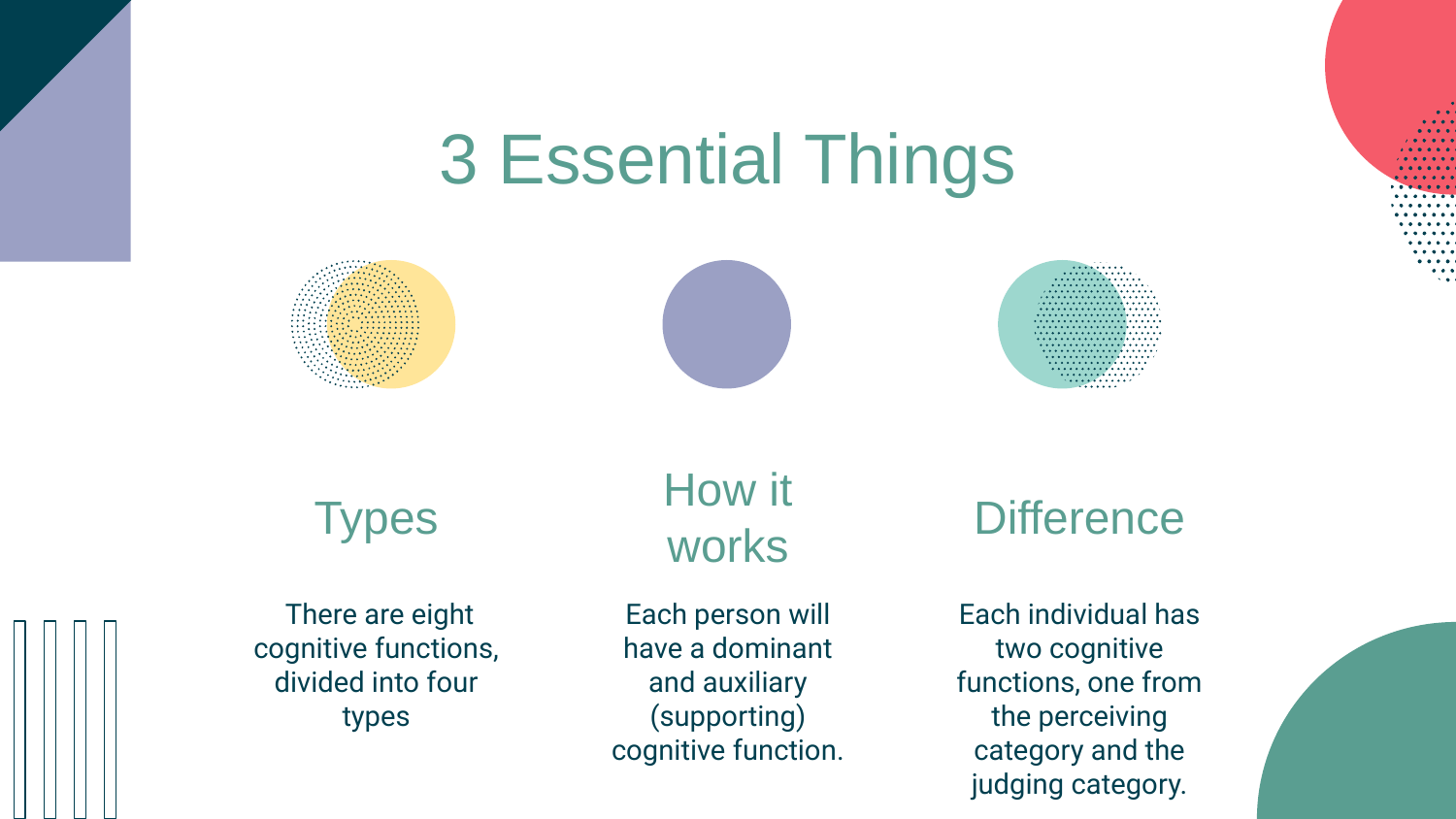

3 Essential Things

# Types
How it works
Difference
 There are eight cognitive functions, divided into four types
Each person will have a dominant and auxiliary (supporting) cognitive function.
Each individual has two cognitive functions, one from the perceiving category and the judging category.